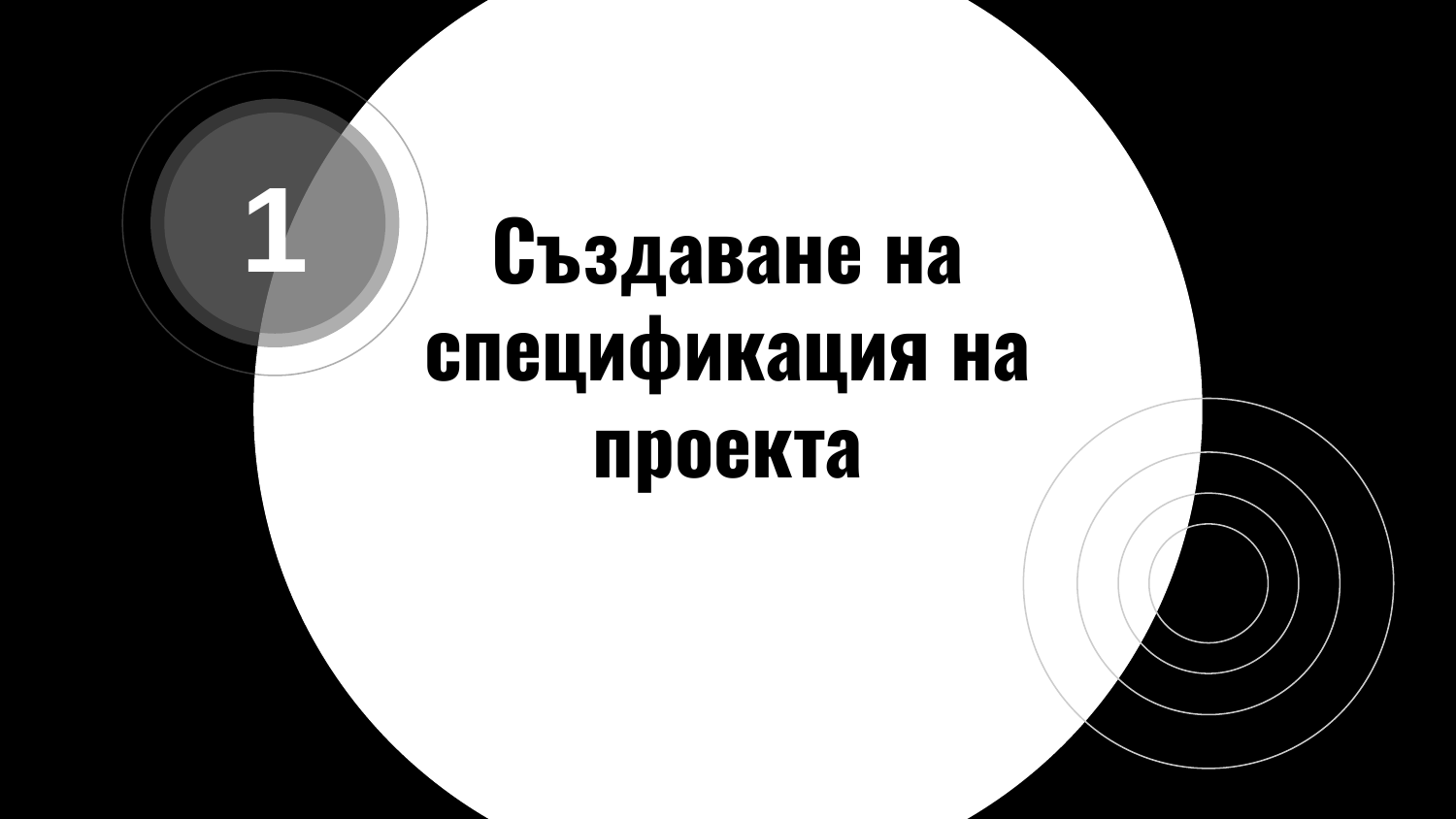

1
# Създаване на спецификация на проекта